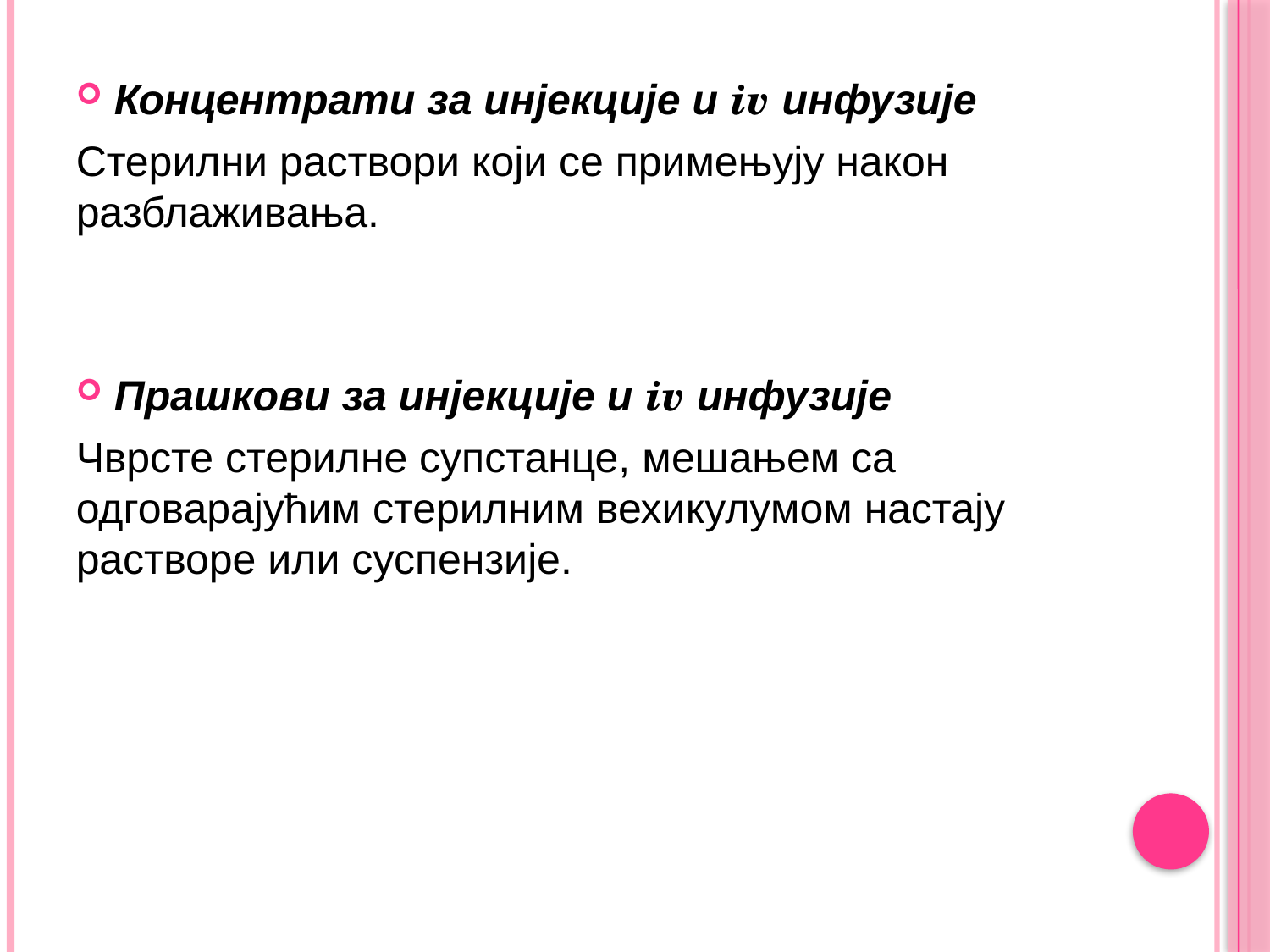

Концентрати за инјекције и iv инфузије
Стерилни раствори који се примењују након разблаживања.

Прашкови за инјекције и iv инфузије
Чврсте стерилне супстанце, мешањем са одговарајућим стерилним вехикулумом настају растворе или суспензије.